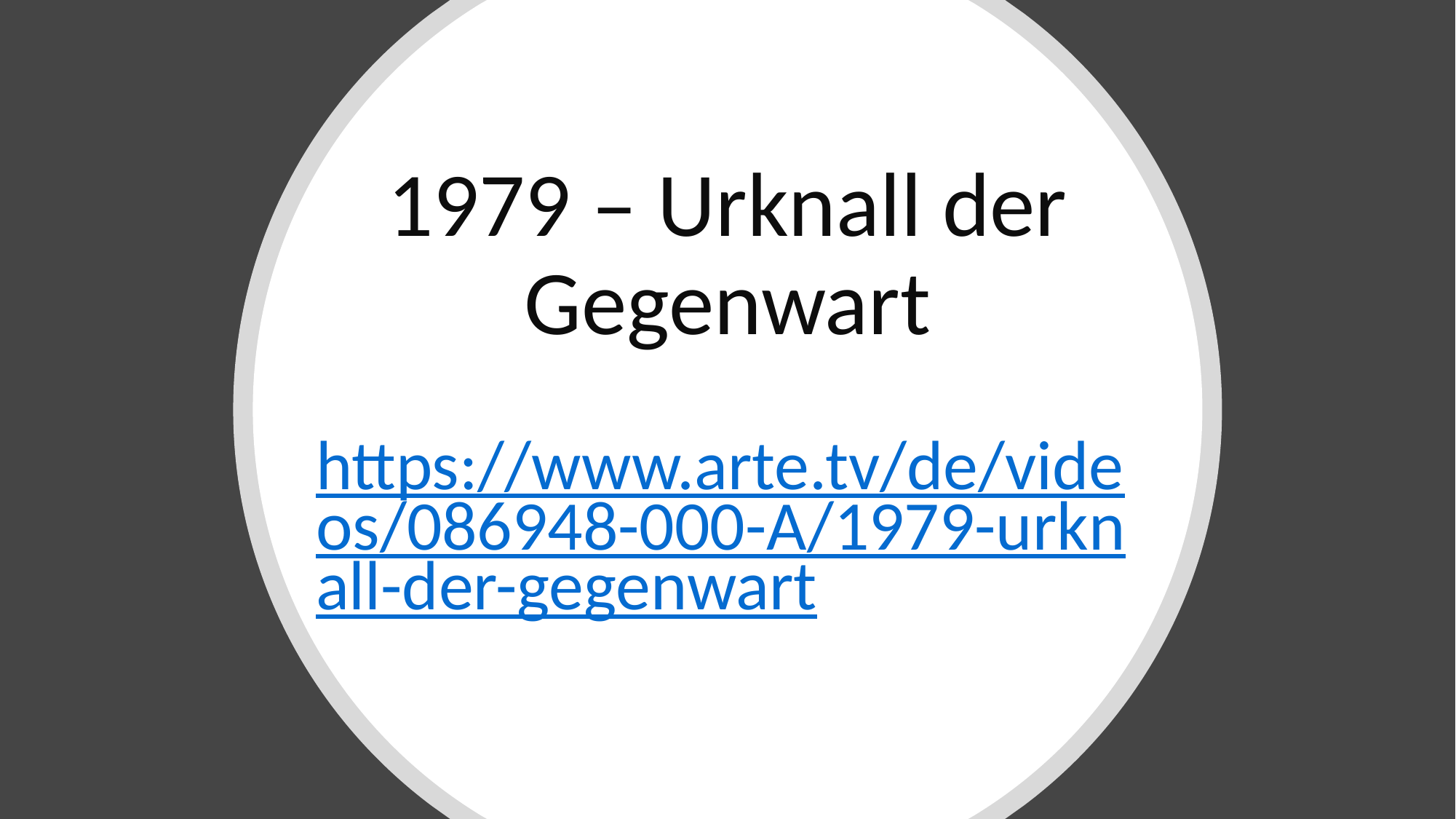

# 1979 – Urknall der Gegenwart https://www.arte.tv/de/videos/086948-000-A/1979-urknall-der-gegenwart